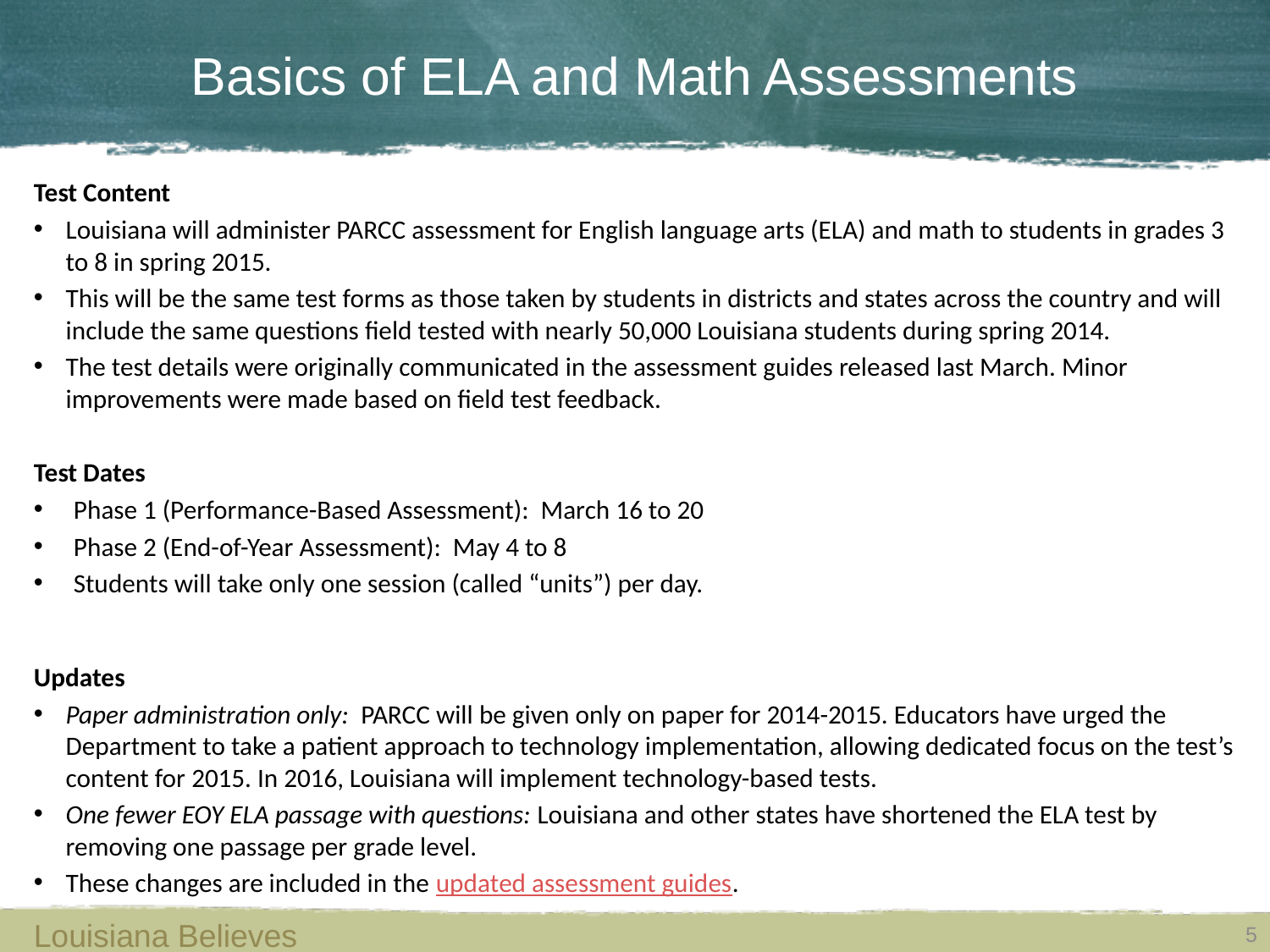

# Basics of ELA and Math Assessments
Test Content
Louisiana will administer PARCC assessment for English language arts (ELA) and math to students in grades 3 to 8 in spring 2015.
This will be the same test forms as those taken by students in districts and states across the country and will include the same questions field tested with nearly 50,000 Louisiana students during spring 2014.
The test details were originally communicated in the assessment guides released last March. Minor improvements were made based on field test feedback.

Test Dates
Phase 1 (Performance-Based Assessment):  March 16 to 20
Phase 2 (End-of-Year Assessment):  May 4 to 8
Students will take only one session (called “units”) per day.

Updates
Paper administration only:  PARCC will be given only on paper for 2014-2015. Educators have urged the Department to take a patient approach to technology implementation, allowing dedicated focus on the test’s content for 2015. In 2016, Louisiana will implement technology-based tests.
One fewer EOY ELA passage with questions: Louisiana and other states have shortened the ELA test by removing one passage per grade level.
These changes are included in the updated assessment guides.

Louisiana Believes
5